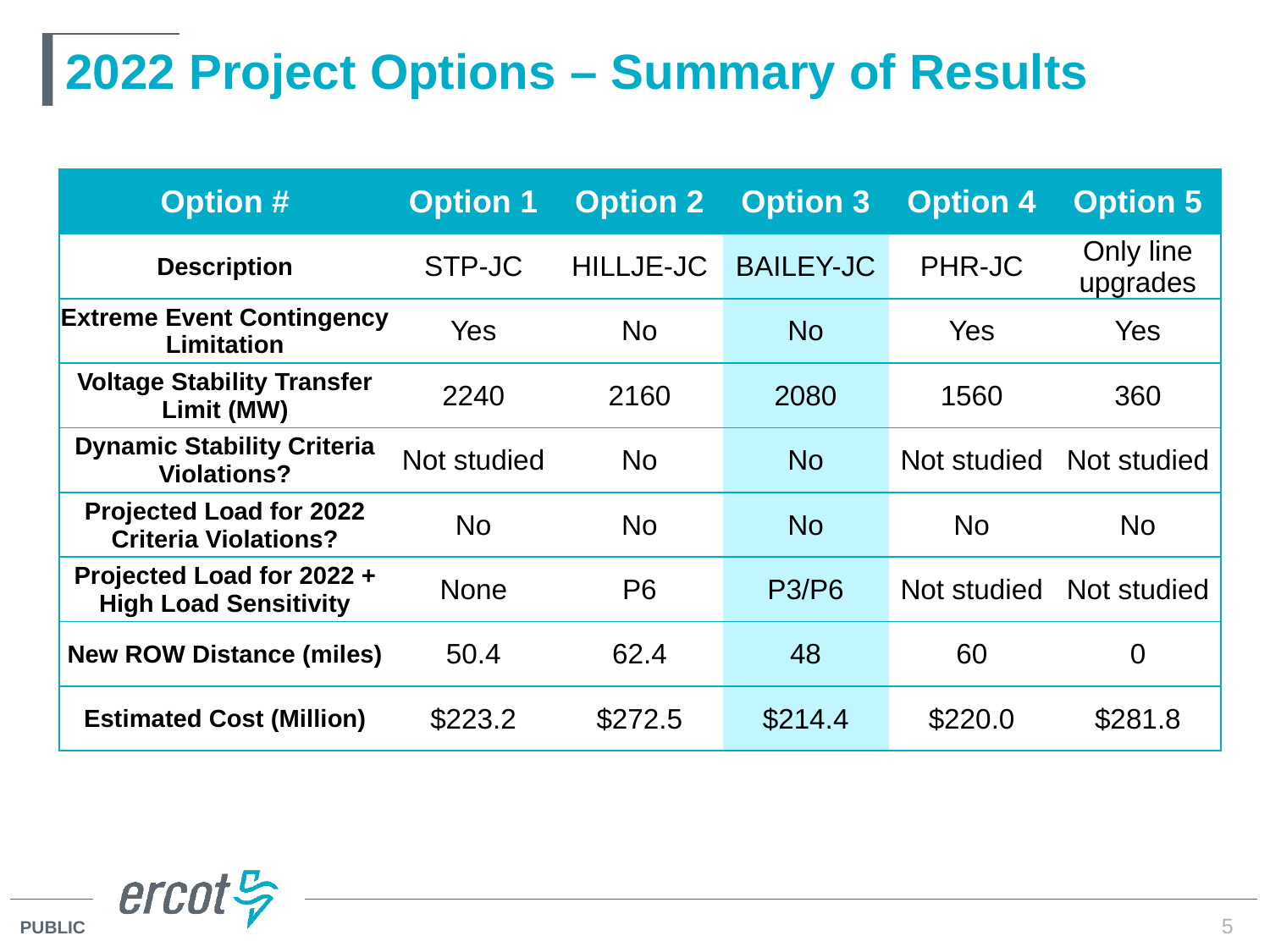

# 2022 Project Options – Summary of Results
| Option # | Option 1 | Option 2 | Option 3 | Option 4 | Option 5 |
| --- | --- | --- | --- | --- | --- |
| Description | STP-JC | HILLJE-JC | BAILEY-JC | PHR-JC | Only line upgrades |
| Extreme Event Contingency Limitation | Yes | No | No | Yes | Yes |
| Voltage Stability Transfer Limit (MW) | 2240 | 2160 | 2080 | 1560 | 360 |
| Dynamic Stability Criteria Violations? | Not studied | No | No | Not studied | Not studied |
| Projected Load for 2022 Criteria Violations? | No | No | No | No | No |
| Projected Load for 2022 + High Load Sensitivity | None | P6 | P3/P6 | Not studied | Not studied |
| New ROW Distance (miles) | 50.4 | 62.4 | 48 | 60 | 0 |
| Estimated Cost (Million) | $223.2 | $272.5 | $214.4 | $220.0 | $281.8 |
5